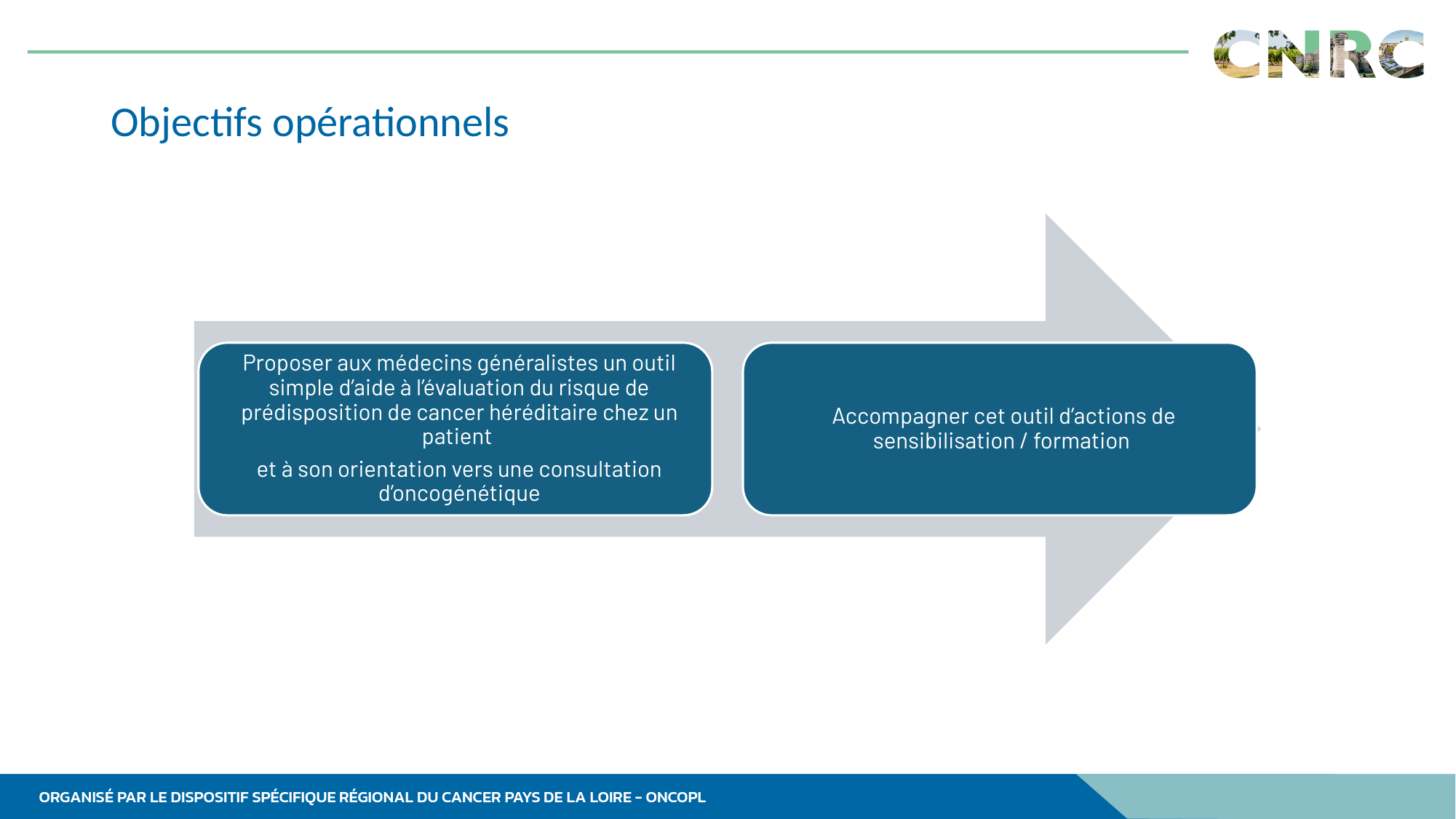

# Objectifs opérationnels
Proposer aux médecins généralistes un outil simple d’aide à l’évaluation du risque de prédisposition de cancer héréditaire chez un patient
et à son orientation vers une consultation d’oncogénétique
Accompagner cet outil d’actions de sensibilisation / formation